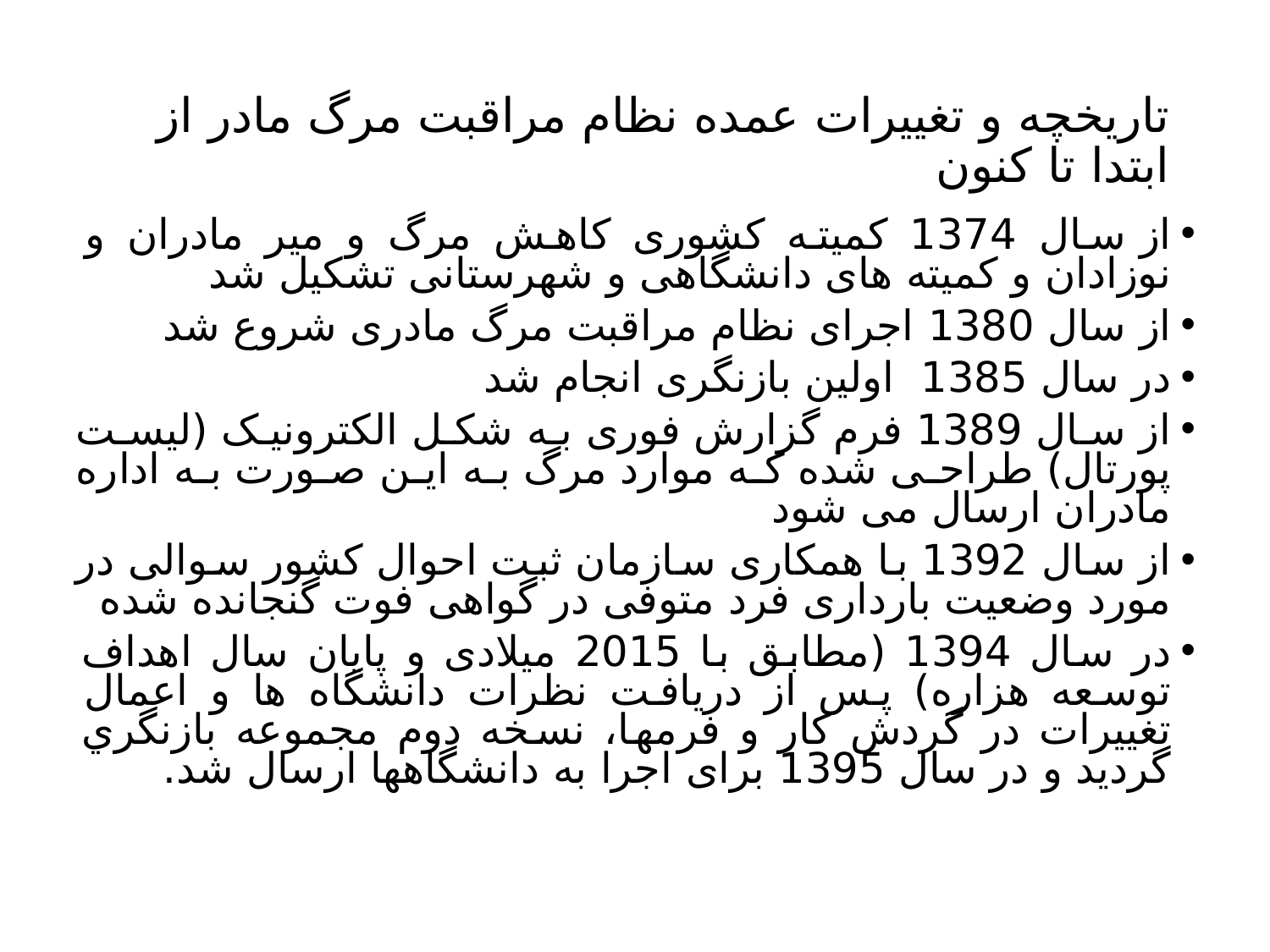

# تاریخچه و تغییرات عمده نظام مراقبت مرگ مادر از ابتدا تا کنون
از سال 1374 کمیته کشوری کاهش مرگ و میر مادران و نوزادان و کمیته های دانشگاهی و شهرستانی تشکیل شد
از سال 1380 اجرای نظام مراقبت مرگ مادری شروع شد
در سال 1385  اولین بازنگری انجام شد
از سال 1389 فرم گزارش فوری به شکل الکترونیک (لیست پورتال) طراحی شده که موارد مرگ به این صورت به اداره مادران ارسال می شود
از سال 1392 با همکاری سازمان ثبت احوال کشور سوالی در مورد وضعیت بارداری فرد متوفی در گواهی فوت گنجانده شده
در سال 1394 (مطابق با 2015 میلادی و پایان سال اهداف توسعه هزاره) پس از دريافت نظرات دانشگاه ها و اعمال تغییرات در گردش کار و فرمها، نسخه دوم مجموعه بازنگري گردید و در سال 1395 برای اجرا به دانشگاهها ارسال شد.